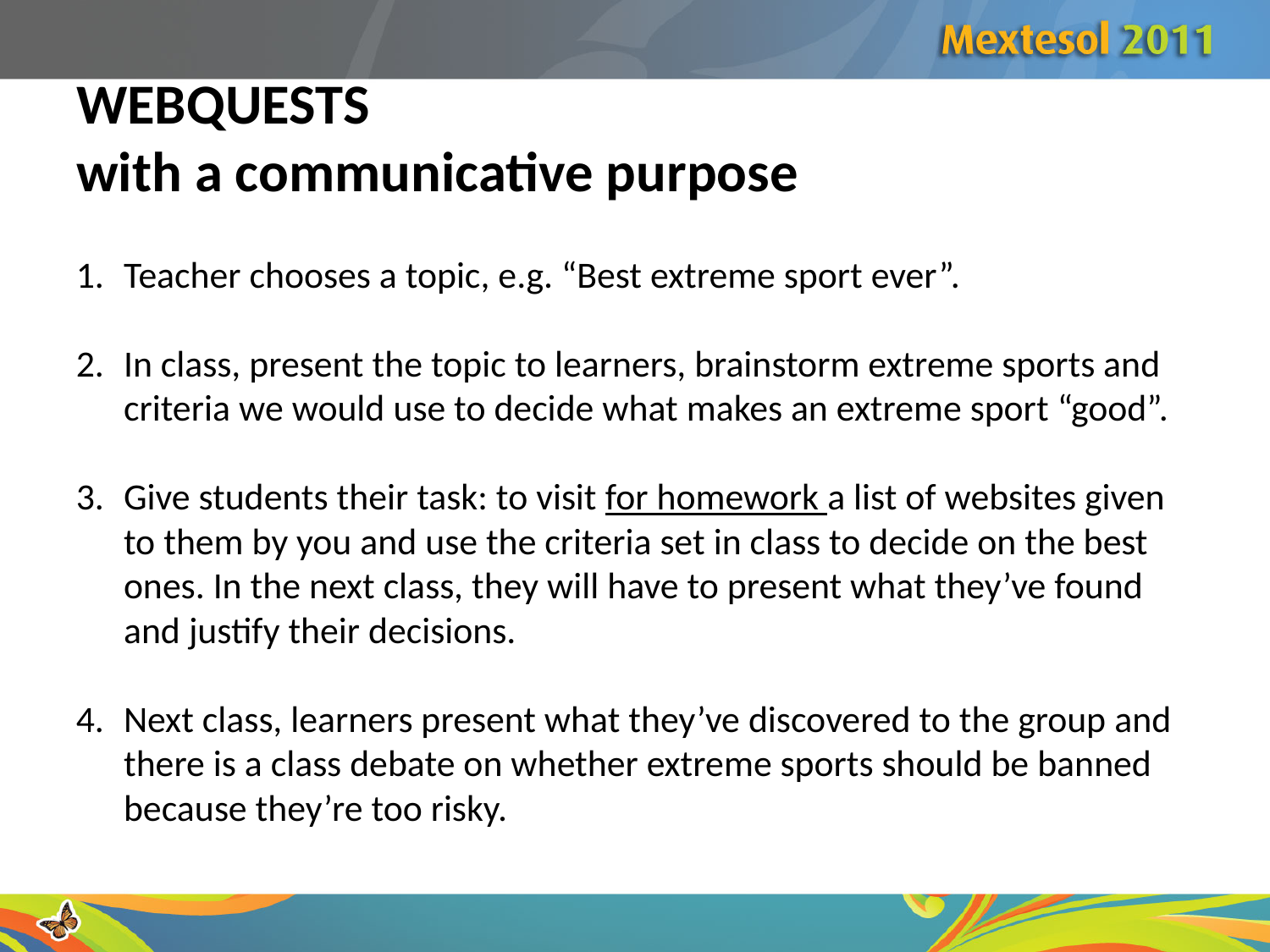

# WEBQUESTS with a communicative purpose
Teacher chooses a topic, e.g. “Best extreme sport ever”.

In class, present the topic to learners, brainstorm extreme sports and criteria we would use to decide what makes an extreme sport “good”.

Give students their task: to visit for homework a list of websites given to them by you and use the criteria set in class to decide on the best ones. In the next class, they will have to present what they’ve found and justify their decisions.

Next class, learners present what they’ve discovered to the group and there is a class debate on whether extreme sports should be banned because they’re too risky.